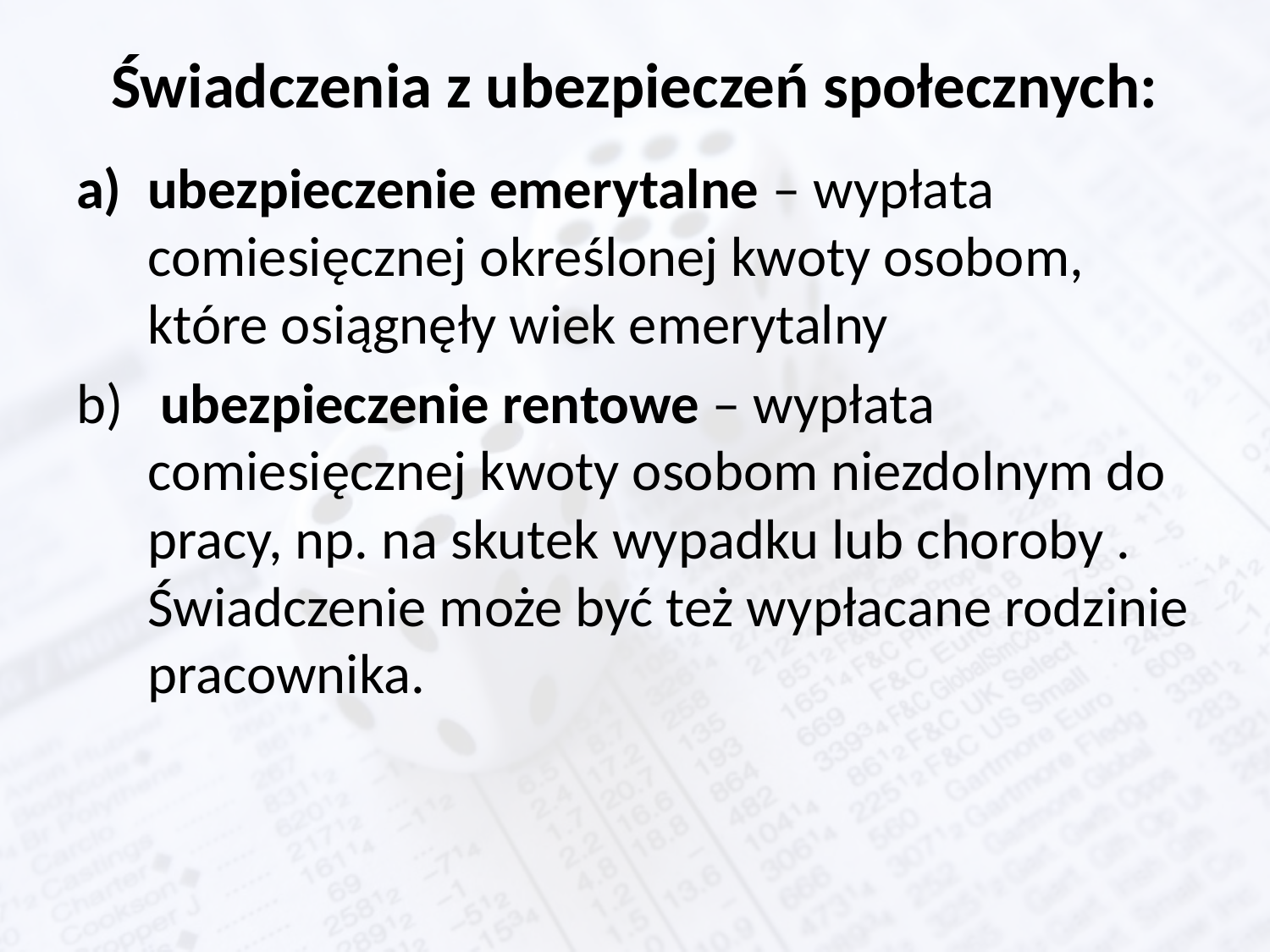

# Świadczenia z ubezpieczeń społecznych:
ubezpieczenie emerytalne – wypłata comiesięcznej określonej kwoty osobom, które osiągnęły wiek emerytalny
 ubezpieczenie rentowe – wypłata comiesięcznej kwoty osobom niezdolnym do pracy, np. na skutek wypadku lub choroby . Świadczenie może być też wypłacane rodzinie pracownika.